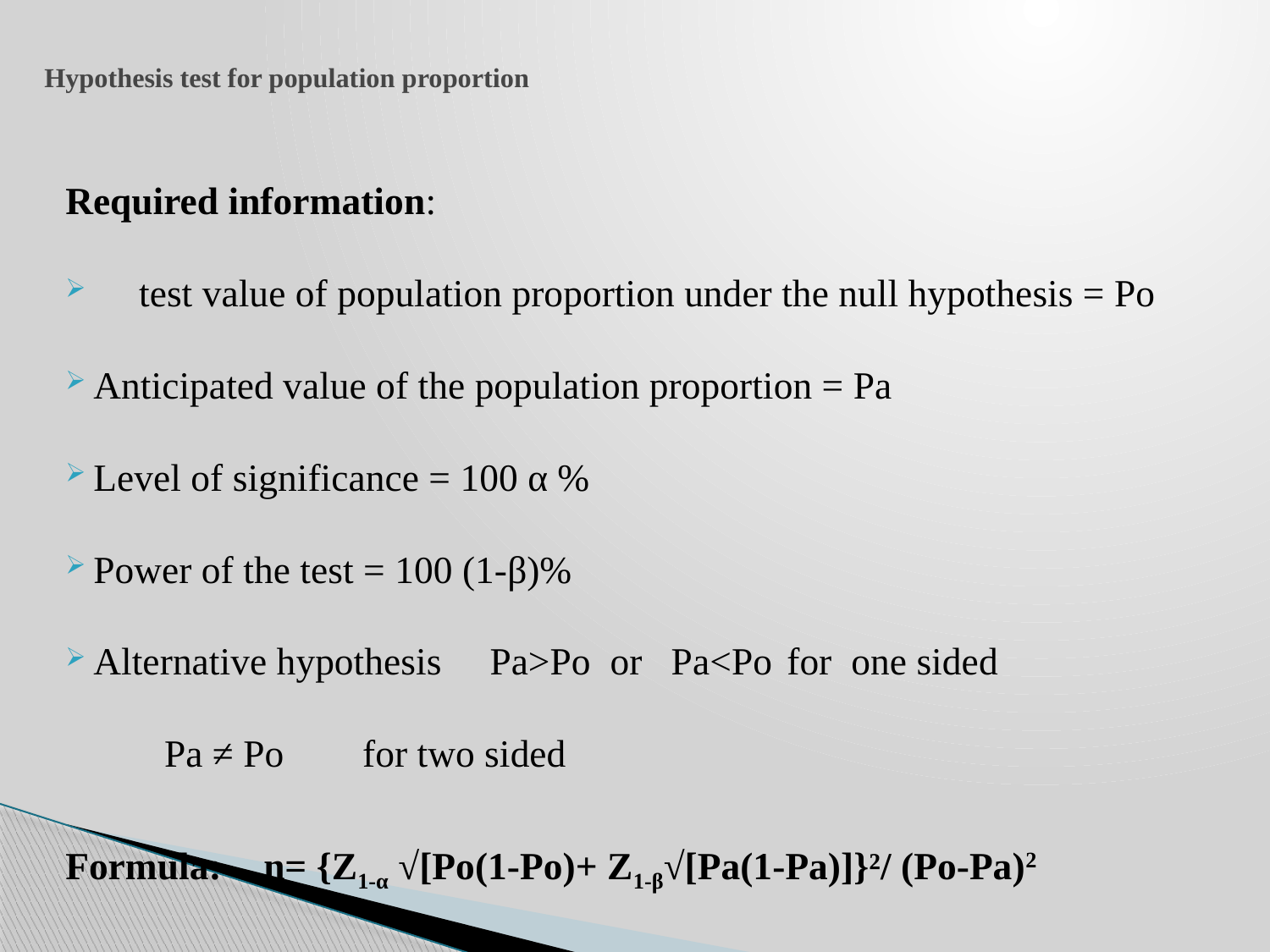

# Hypothesis test for population proportion
Required information:
 test value of population proportion under the null hypothesis = Po
Anticipated value of the population proportion = Pa
Level of significance = 100 α %
Power of the test = 100 (1-β)%
Alternative hypothesis	Pa>Po  or   Pa<Po	for  one sided
				Pa ≠ Po			for two sided
Formula:		n= {Z1-α √[Po(1-Po)+ Z1-β√[Pa(1-Pa)]}²/ (Po-Pa)2